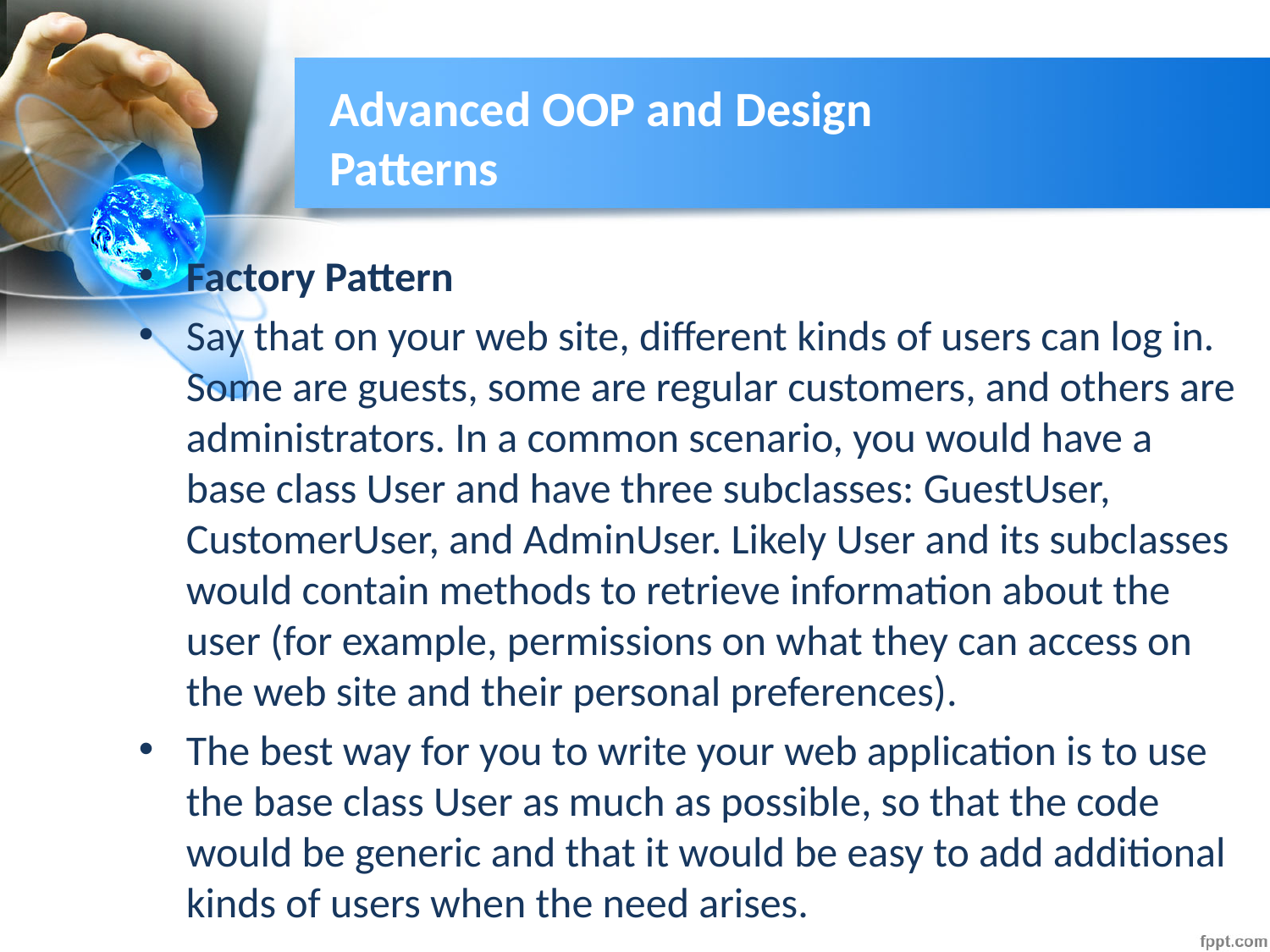

# Advanced OOP and Design Patterns
Factory Pattern
Say that on your web site, different kinds of users can log in. Some are guests, some are regular customers, and others are administrators. In a common scenario, you would have a base class User and have three subclasses: GuestUser, CustomerUser, and AdminUser. Likely User and its subclasses would contain methods to retrieve information about the user (for example, permissions on what they can access on the web site and their personal preferences).
The best way for you to write your web application is to use the base class User as much as possible, so that the code would be generic and that it would be easy to add additional kinds of users when the need arises.